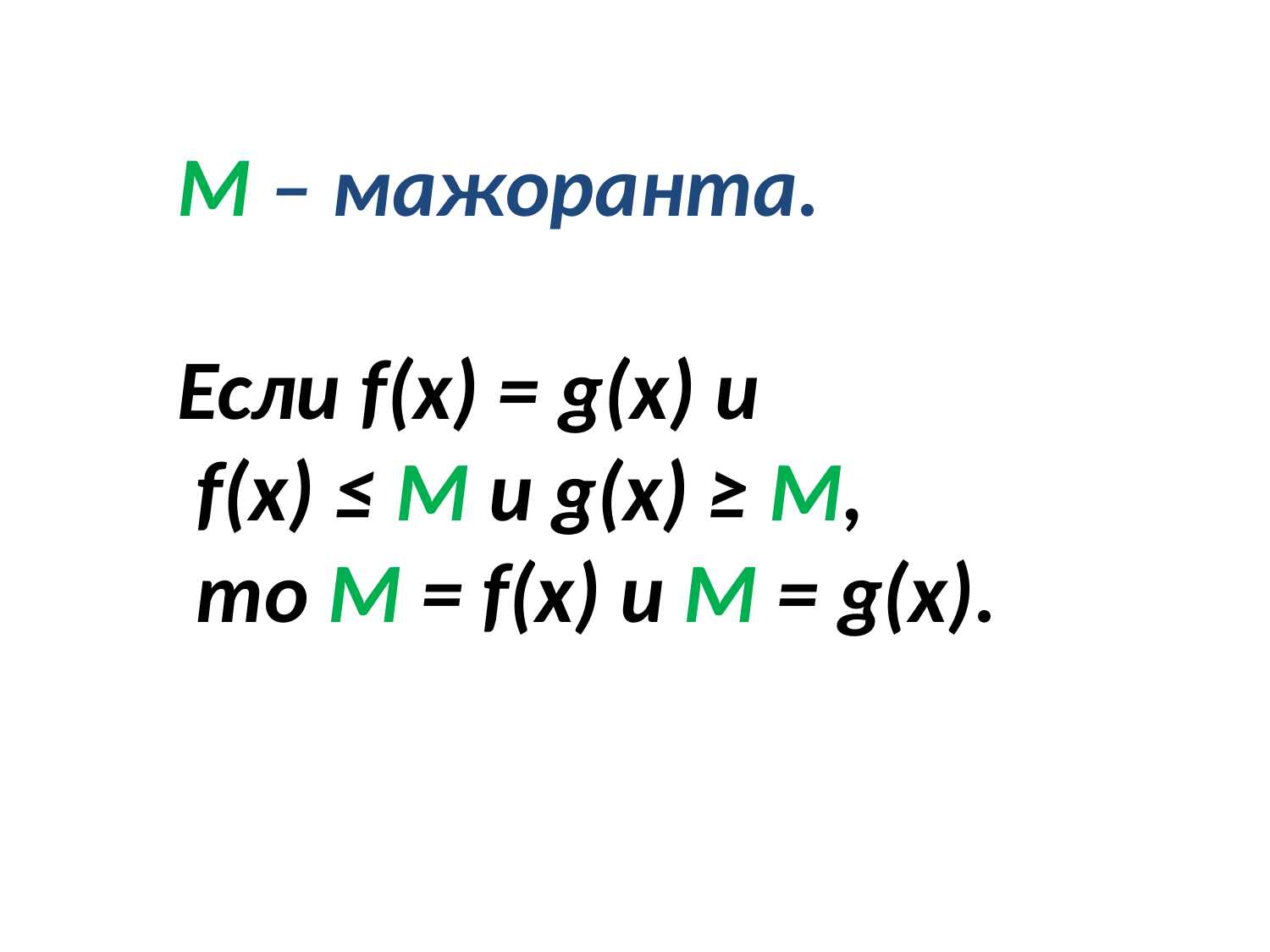

М – мажоранта.

Если f(х) = g(х) и
 f(х) ≤ М и g(х) ≥ М,
 то М = f(х) и М = g(х).